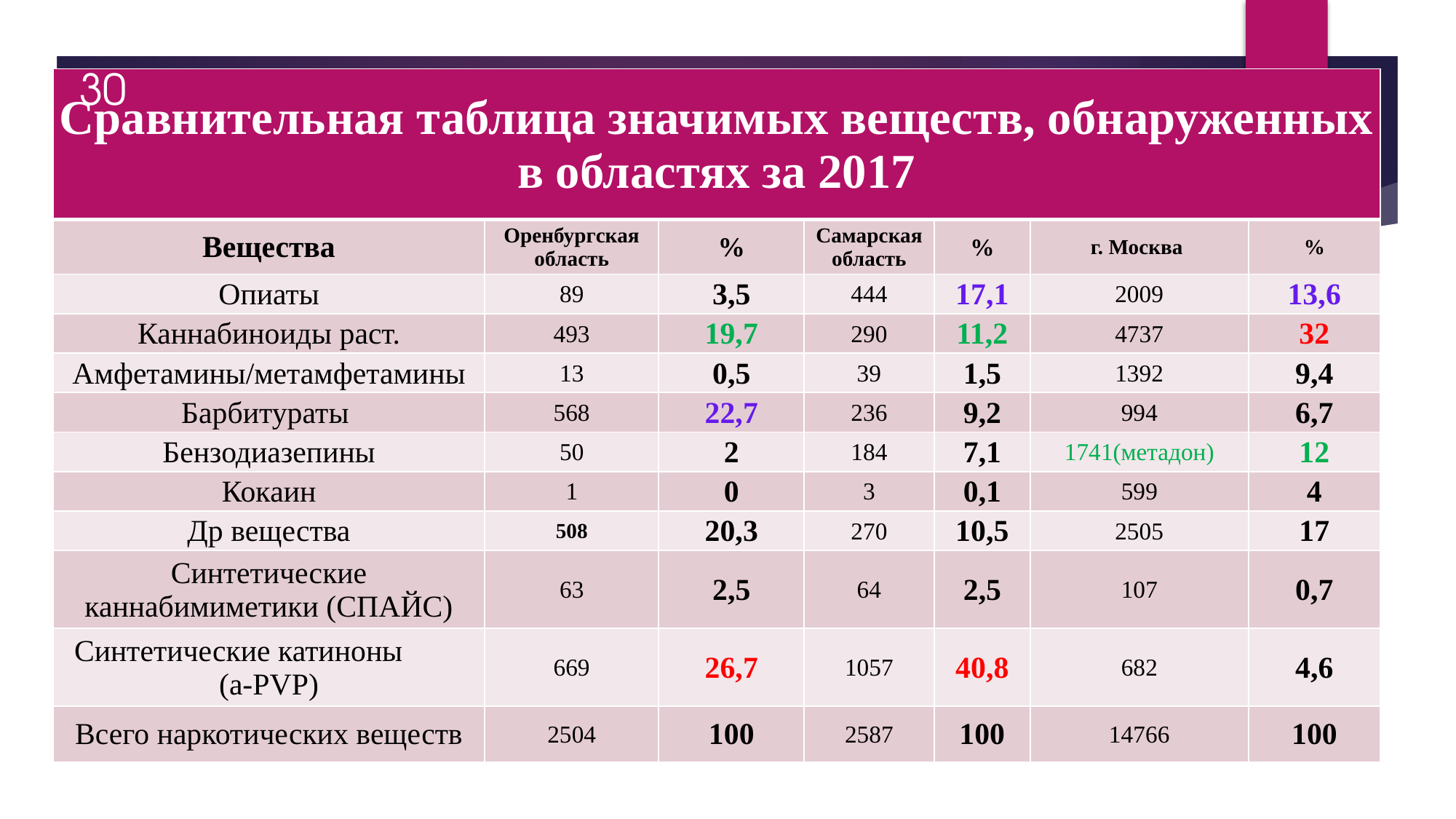

30
| Сравнительная таблица значимых веществ, обнаруженных в областях за 2017 |  |  |  |  |  |  |
| --- | --- | --- | --- | --- | --- | --- |
| Вещества | Оренбургская область | % | Самарская область | % | г. Москва | % |
| Опиаты | 89 | 3,5 | 444 | 17,1 | 2009 | 13,6 |
| Каннабиноиды раст. | 493 | 19,7 | 290 | 11,2 | 4737 | 32 |
| Амфетамины/метамфетамины | 13 | 0,5 | 39 | 1,5 | 1392 | 9,4 |
| Барбитураты | 568 | 22,7 | 236 | 9,2 | 994 | 6,7 |
| Бензодиазепины | 50 | 2 | 184 | 7,1 | 1741(метадон) | 12 |
| Кокаин | 1 | 0 | 3 | 0,1 | 599 | 4 |
| Др вещества | 508 | 20,3 | 270 | 10,5 | 2505 | 17 |
| Синтетические каннабимиметики (СПАЙС) | 63 | 2,5 | 64 | 2,5 | 107 | 0,7 |
| Синтетические катиноны (a-PVP) | 669 | 26,7 | 1057 | 40,8 | 682 | 4,6 |
| Всего наркотических веществ | 2504 | 100 | 2587 | 100 | 14766 | 100 |
#